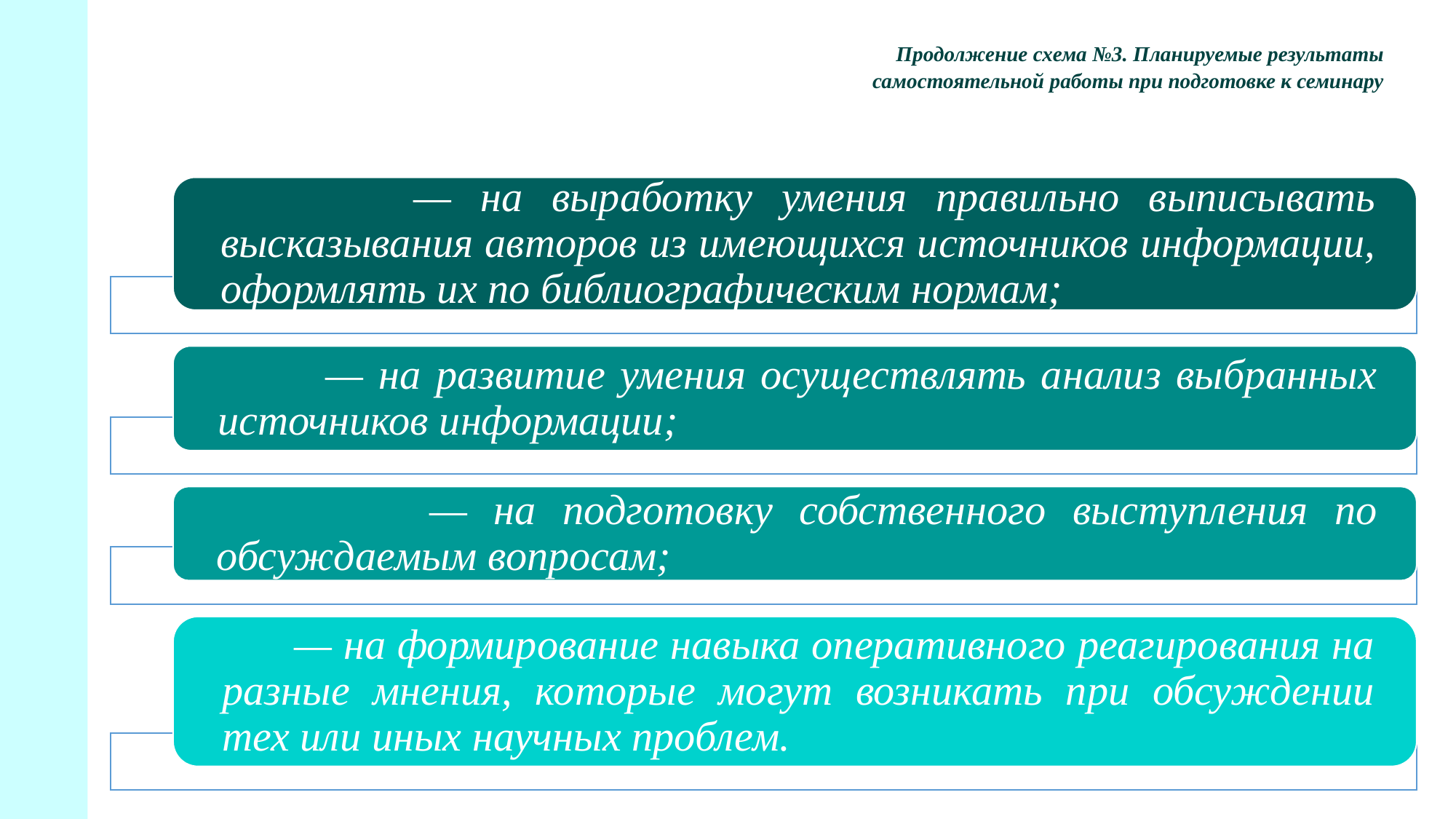

Продолжение схема №3. Планируемые результаты
самостоятельной работы при подготовке к семинару
       — на выработку умения правильно выписывать высказывания авторов из имеющихся источников информации, оформлять их по библиографическим нормам;
        — на развитие умения осуществлять анализ выбранных источников информации;
        — на подготовку собственного выступления по обсуждаемым вопросам;
       — на формирование навыка оперативного реагирования на разные мнения, которые могут возникать при обсуждении тех или иных научных проблем.